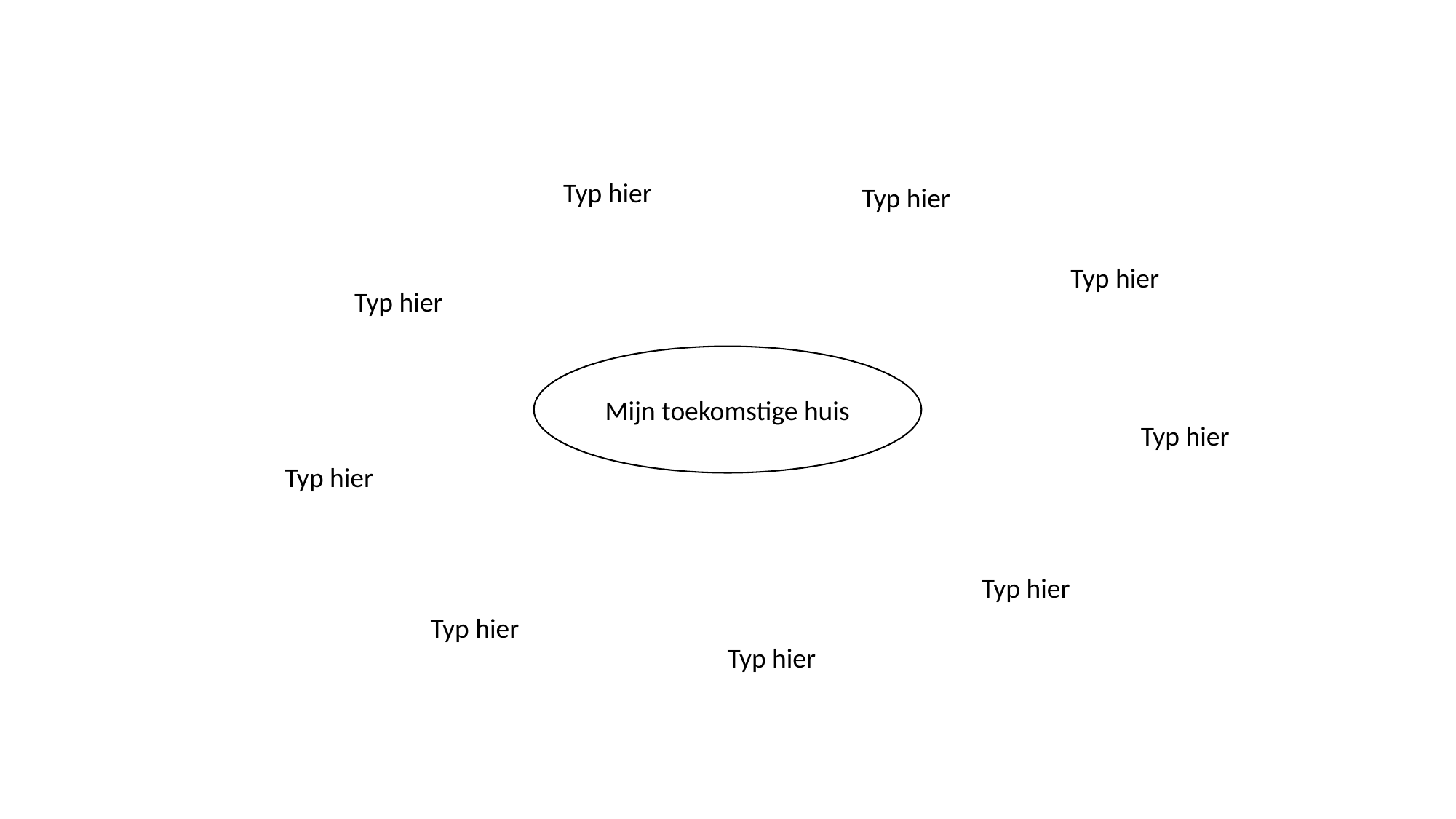

Typ hier
Typ hier
Typ hier
Typ hier
Mijn toekomstige huis
Typ hier
Typ hier
Typ hier
Typ hier
Typ hier